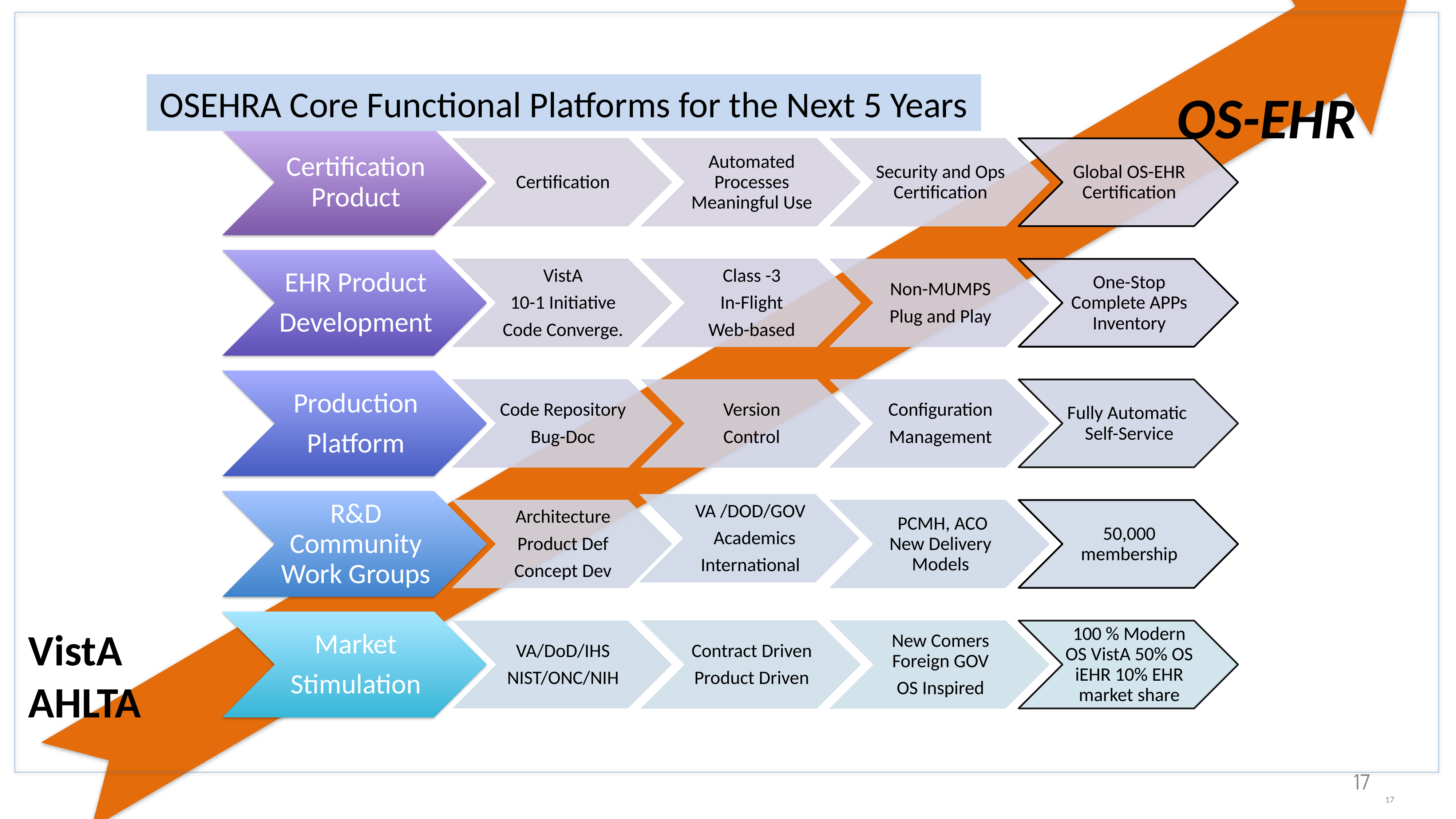

OSEHRA Core Functional Platforms for the Next 5 Years
OS-EHR
Certification Product
Certification
Automated Processes Meaningful Use
Security and Ops Certification
Global OS-EHR Certification
EHR Product
Development
VistA
10-1 Initiative
Code Converge.
Class -3
In-Flight
Web-based
Non-MUMPS
Plug and Play
One-Stop Complete APPs Inventory
Production
Platform
Code Repository
Bug-Doc
Version
Control
Configuration
Management
Fully Automatic  Self-Service
R&D Community Work Groups
Architecture
Product Def
Concept Dev
VA /DOD/GOV
  Academics
International
 PCMH, ACO New Delivery Models
50,000 membership
Market
Stimulation
VA/DoD/IHS
NIST/ONC/NIH
Contract Driven
Product Driven
New Comers Foreign GOV
OS Inspired
100 % Modern OS VistA 50% OS iEHR 10% EHR market share

VistA
AHLTA

17
17